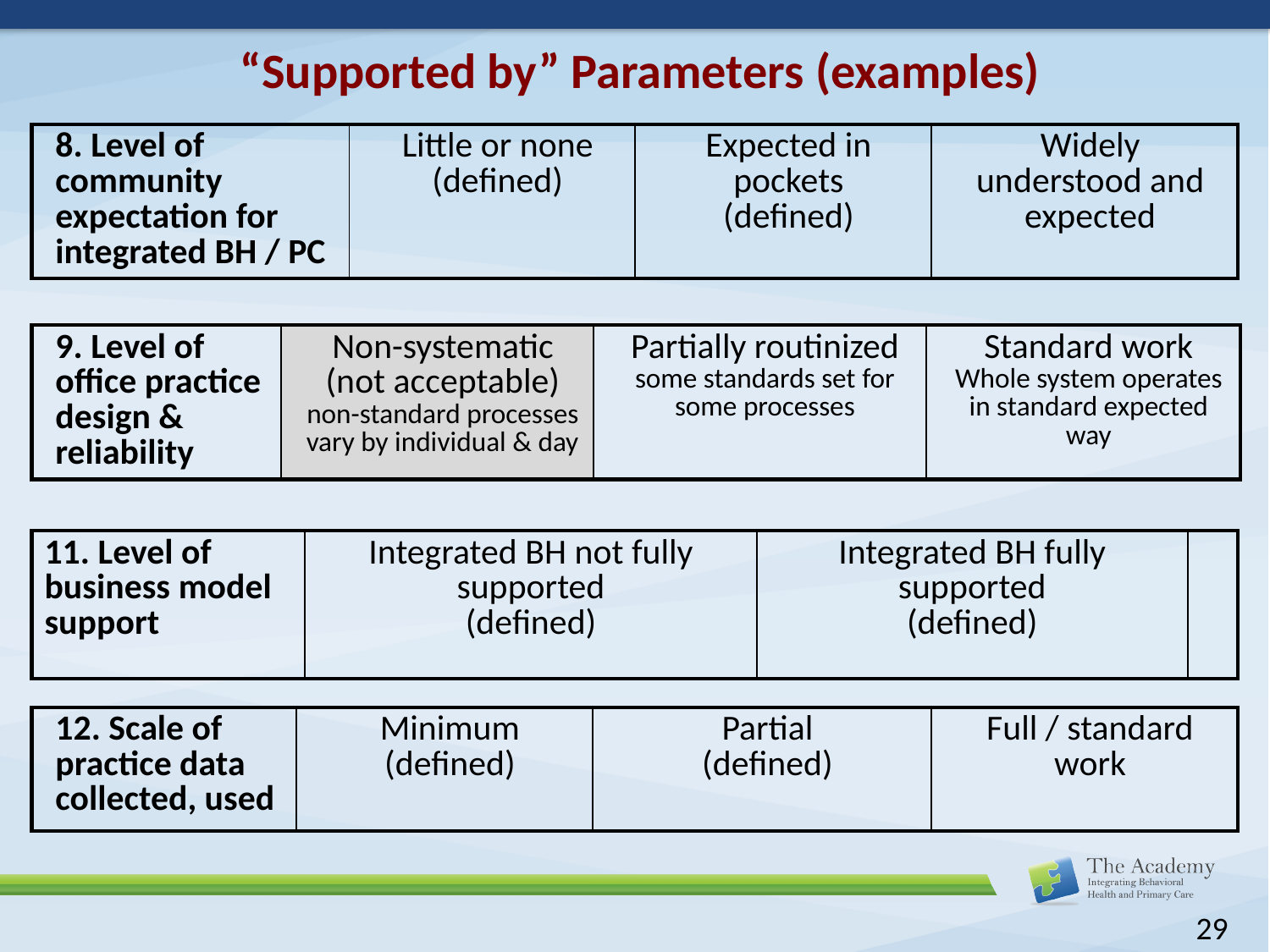

“Supported by” Parameters (examples)
| 8. Level of community expectation for integrated BH / PC | Little or none (defined) | Expected in pockets (defined) | Widely understood and expected |
| --- | --- | --- | --- |
| 9. Level of office practice design & reliability | Non-systematic (not acceptable) non-standard processes vary by individual & day | Partially routinized some standards set for some processes | Standard work Whole system operates in standard expected way |
| --- | --- | --- | --- |
| 11. Level of business model support | Integrated BH not fully supported (defined) | Integrated BH fully supported (defined) |  |
| --- | --- | --- | --- |
| 12. Scale of practice data collected, used | Minimum (defined) | Partial (defined) | Full / standard work |
| --- | --- | --- | --- |
29